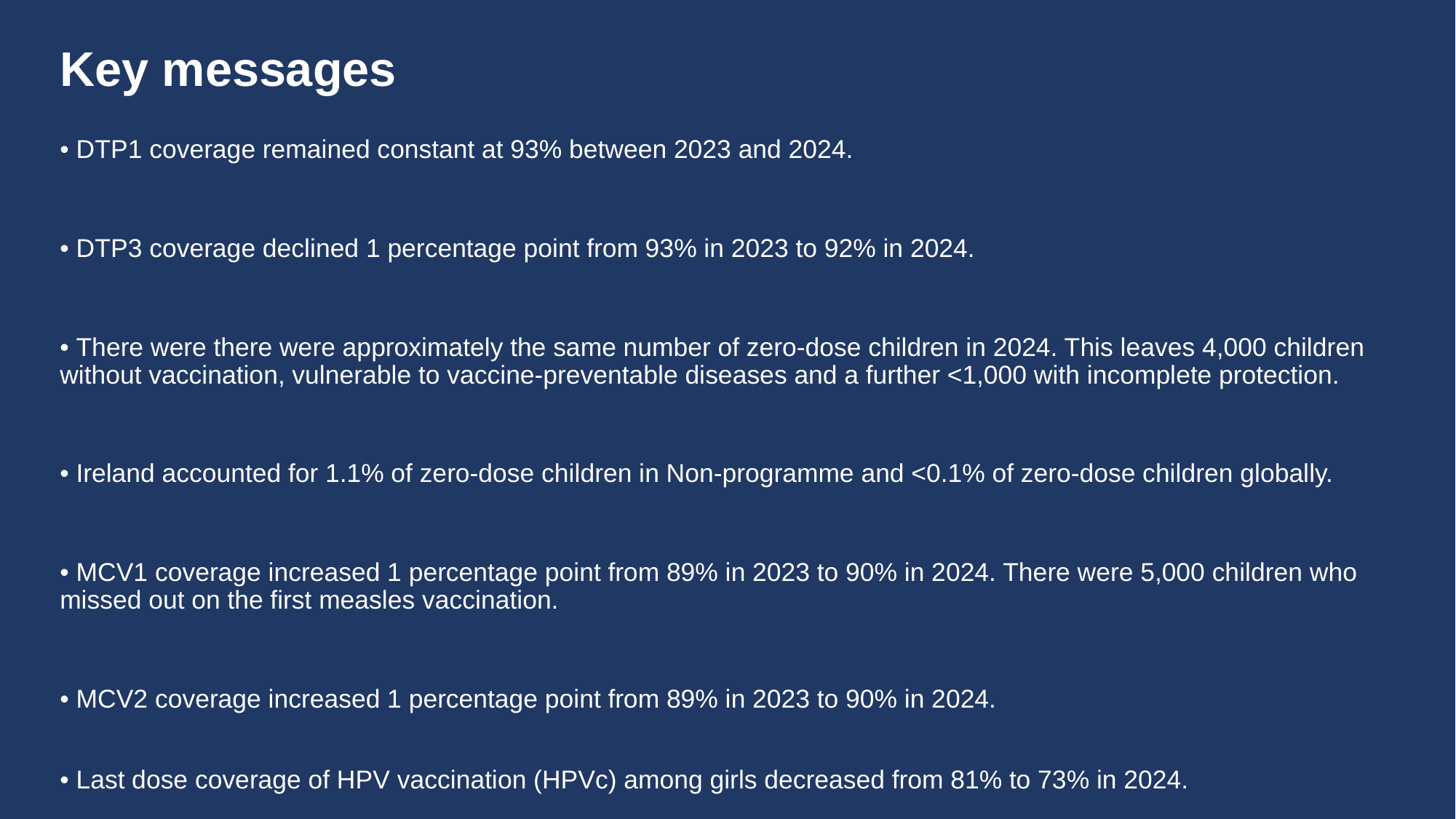

# Key messages
• DTP1 coverage remained constant at 93% between 2023 and 2024.

• DTP3 coverage declined 1 percentage point from 93% in 2023 to 92% in 2024.

• There were there were approximately the same number of zero-dose children in 2024. This leaves 4,000 children without vaccination, vulnerable to vaccine-preventable diseases and a further <1,000 with incomplete protection.

• Ireland accounted for 1.1% of zero-dose children in Non-programme and <0.1% of zero-dose children globally.

• MCV1 coverage increased 1 percentage point from 89% in 2023 to 90% in 2024. There were 5,000 children who missed out on the first measles vaccination.

• MCV2 coverage increased 1 percentage point from 89% in 2023 to 90% in 2024.

• Last dose coverage of HPV vaccination (HPVc) among girls decreased from 81% to 73% in 2024.